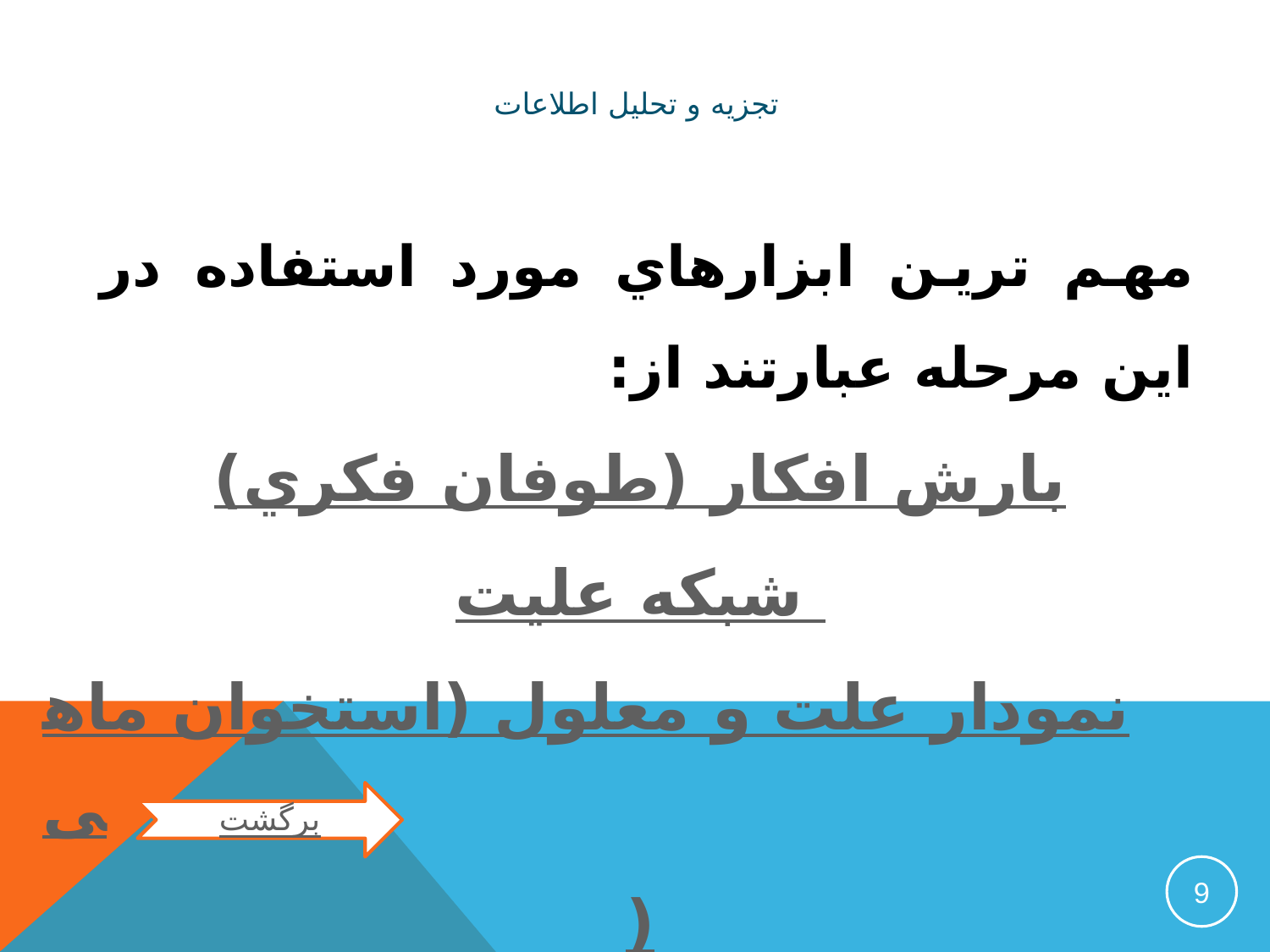

# تجزیه و تحلیل اطلاعات
مهم ترین ابزارهاي مورد استفاده در این مرحله عبارتند از:
بارش افکار (طوفان فکري)
شبکه علیت
نمودار علت و معلول (استخوان ماهی)

نمودار علت و معلول و شبکه علیت، هر دو ابزاري براي شناسایی علل مشکلات می باشند.
برگشت
9